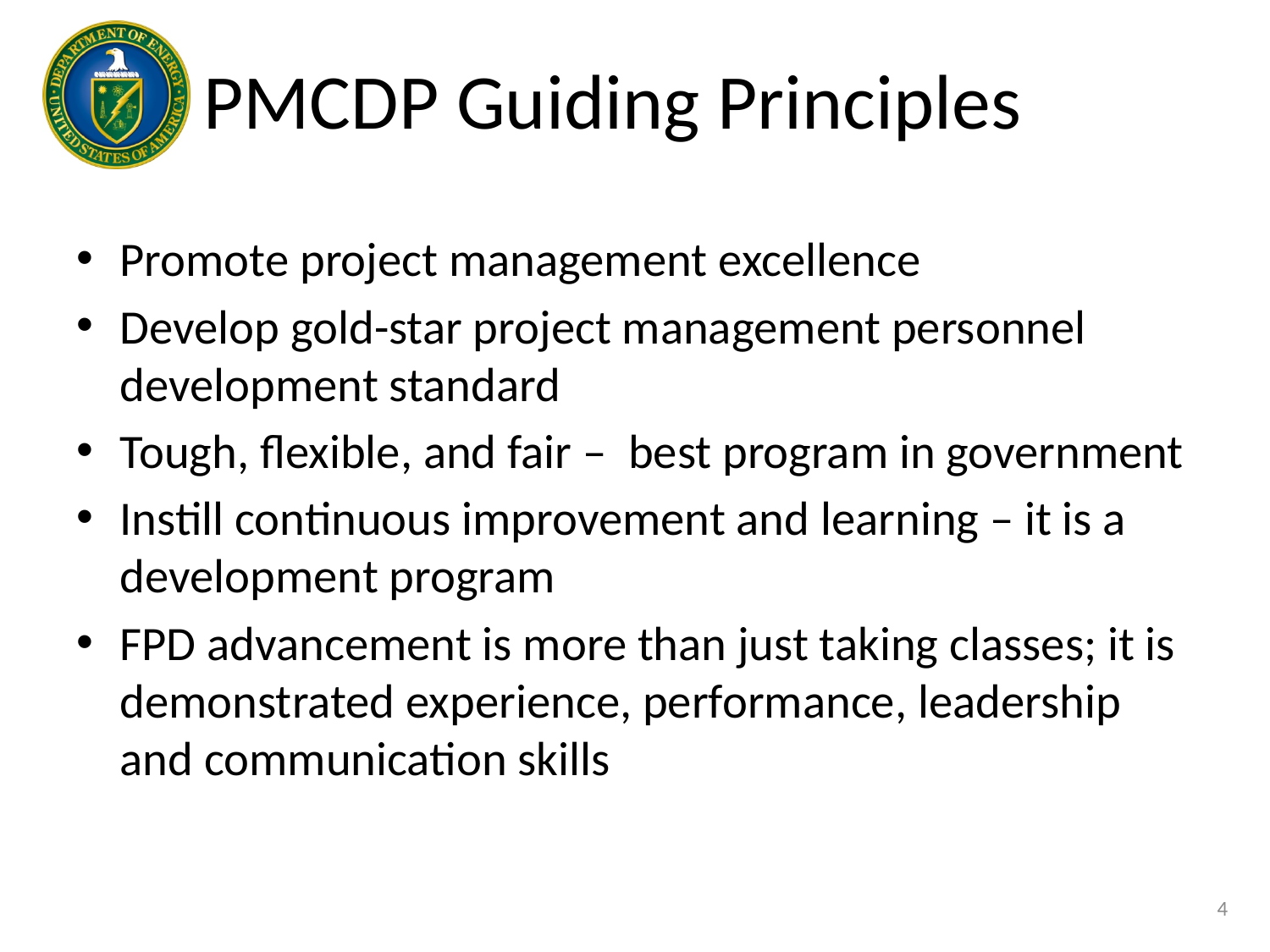

# PMCDP Guiding Principles
Promote project management excellence
Develop gold-star project management personnel development standard
Tough, flexible, and fair –  best program in government
Instill continuous improvement and learning – it is a development program
FPD advancement is more than just taking classes; it is demonstrated experience, performance, leadership and communication skills
4